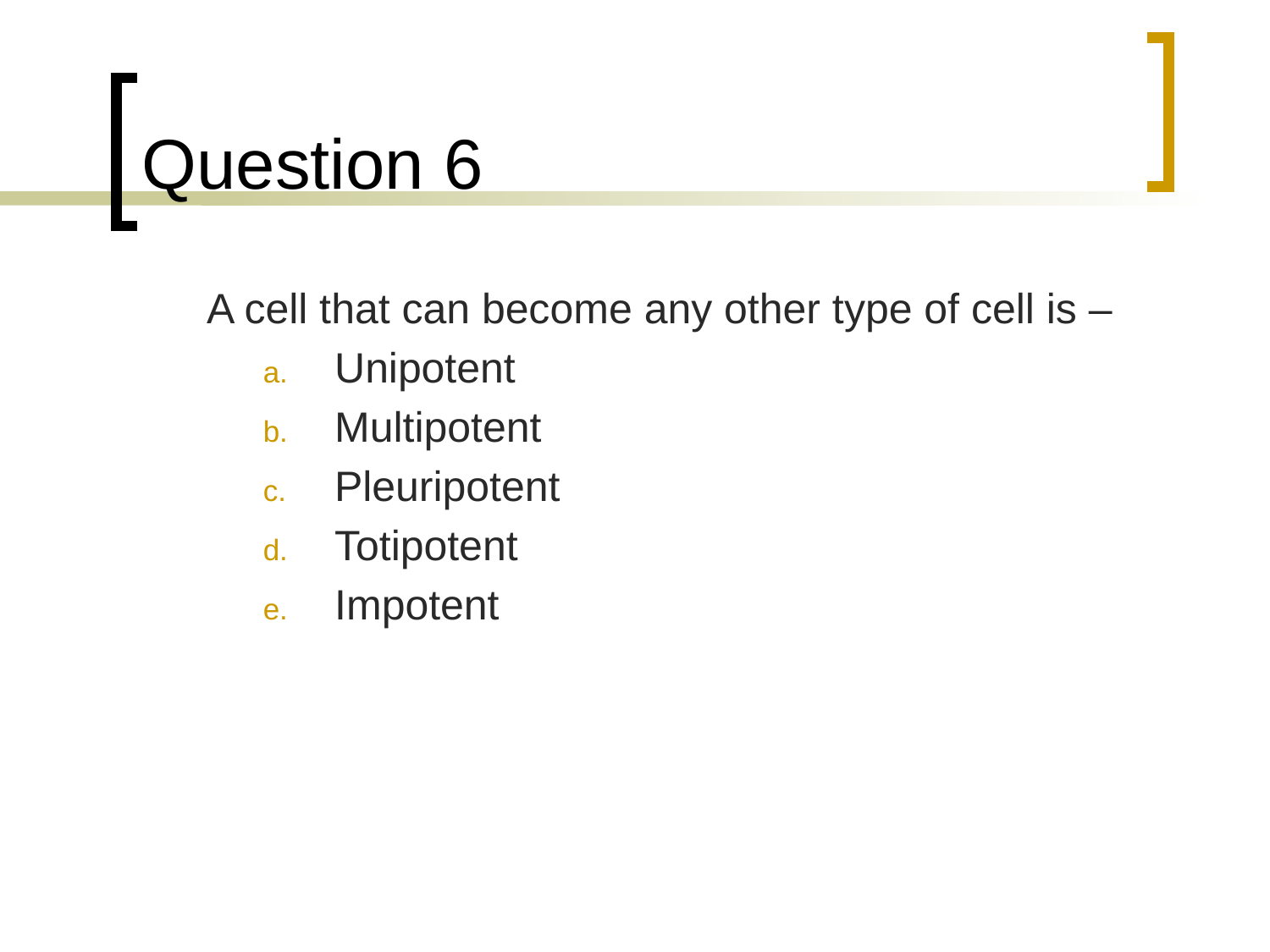

# Question 6
	A cell that can become any other type of cell is –
Unipotent
Multipotent
Pleuripotent
Totipotent
Impotent